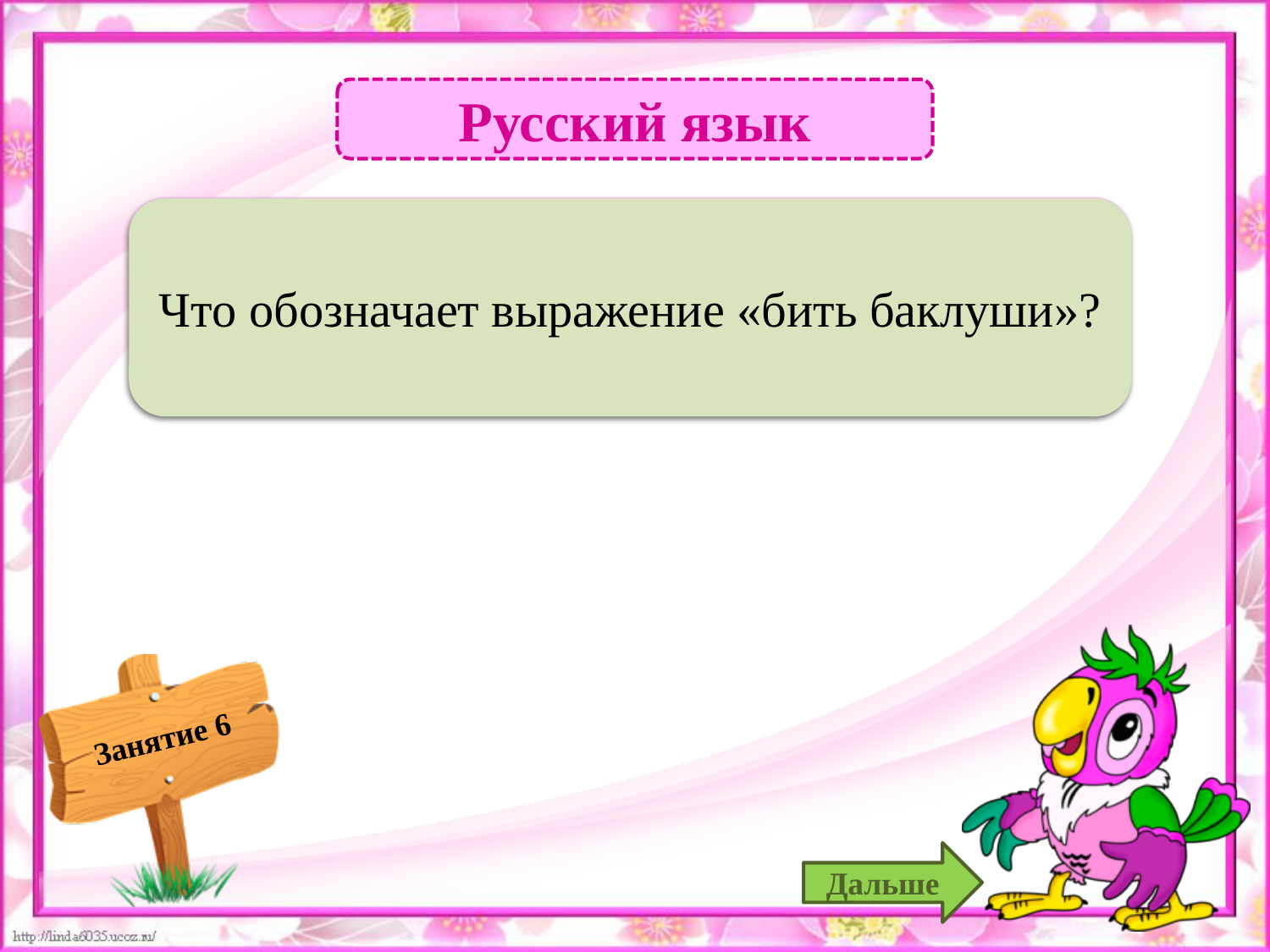

Русский язык
 Бездельничать – 2б.
Что обозначает выражение «бить баклуши»?

Дальше